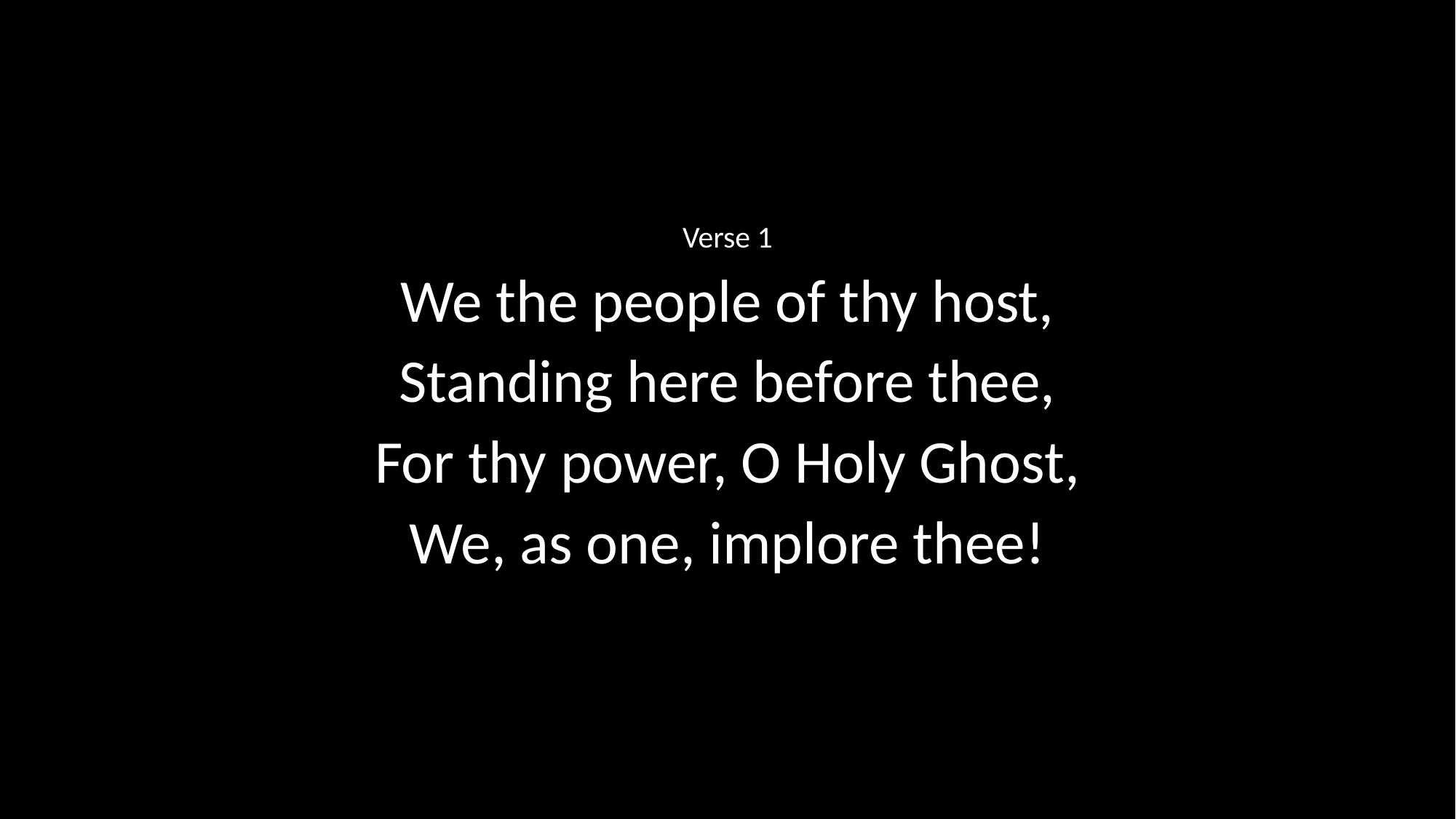

Verse 1
We the people of thy host,
Standing here before thee,
For thy power, O Holy Ghost,
We, as one, implore thee!